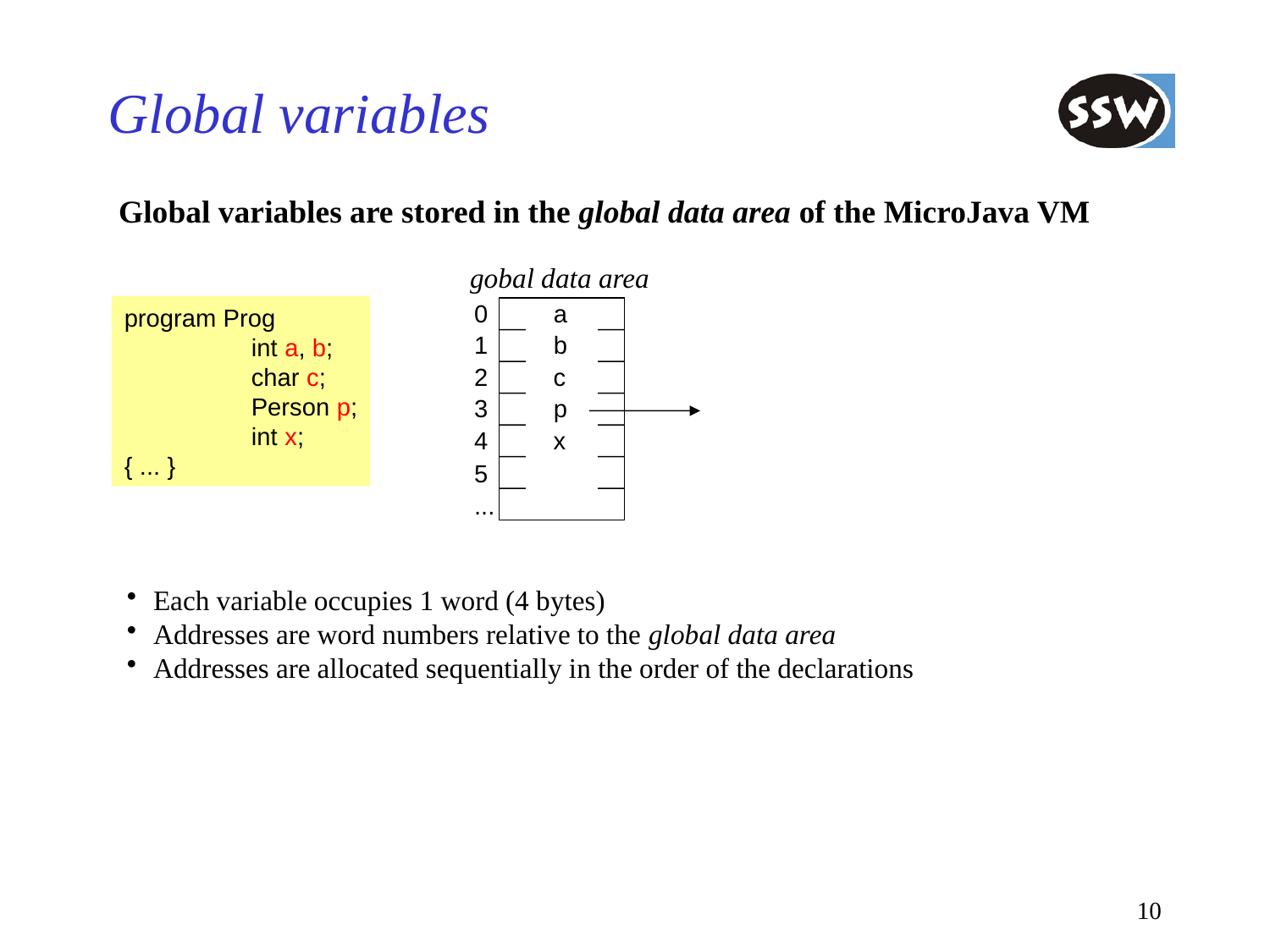

# Global variables
Global variables are stored in the global data area of the MicroJava VM
gobal data area
program Prog
	int a, b;
	char c;
	Person p;
	int x;
{ ... }
0
a

1
b

2
c

3
p

4
x

5

...
Each variable occupies 1 word (4 bytes)
Addresses are word numbers relative to the global data area
Addresses are allocated sequentially in the order of the declarations
10